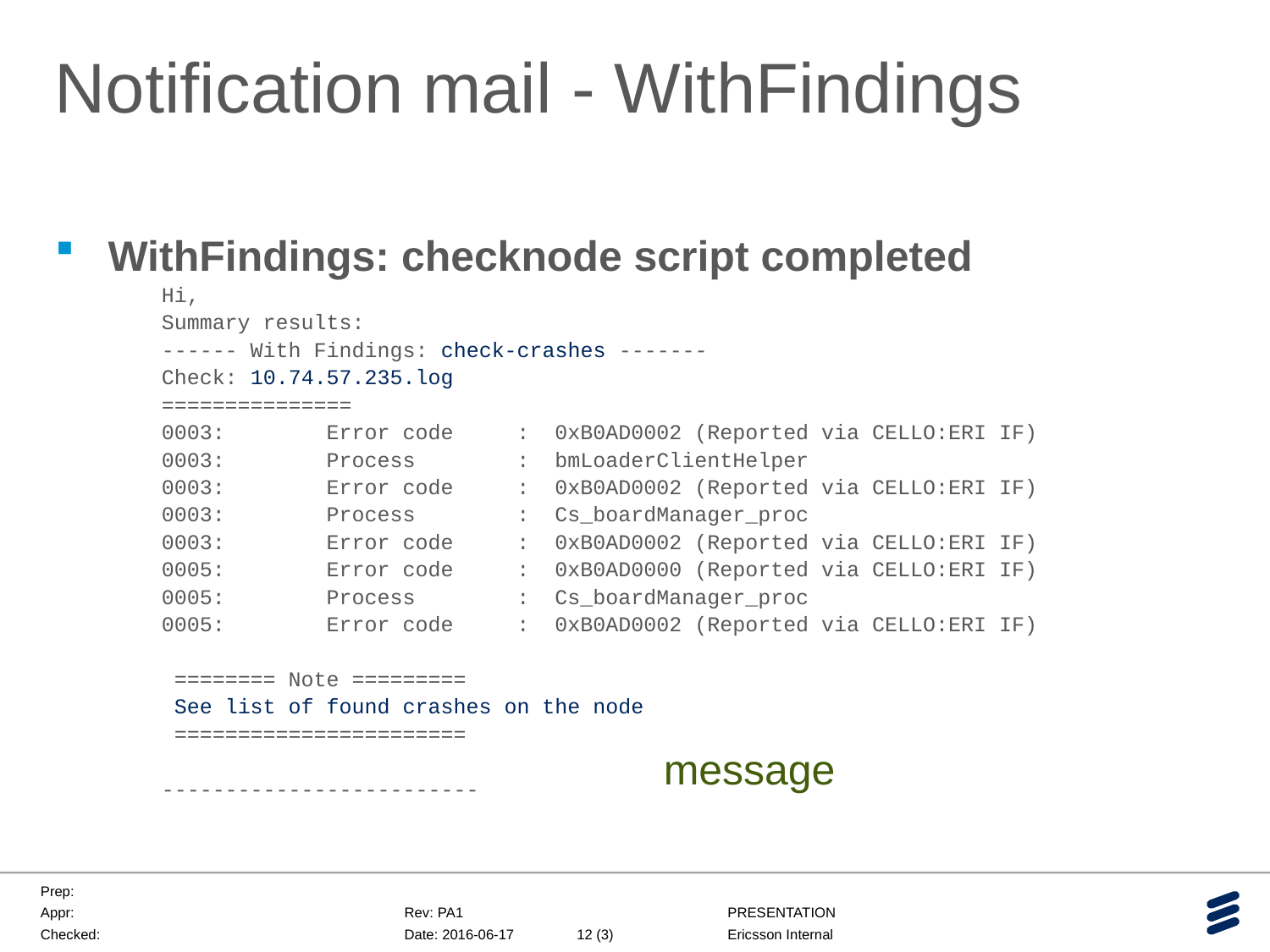

# Notification mail - WithFindings
WithFindings: checknode script completed
Hi,
Summary results:
------ With Findings: check-crashes -------
Check: 10.74.57.235.log
===============
0003:        Error code     :  0xB0AD0002 (Reported via CELLO:ERI IF)
0003:        Process        :  bmLoaderClientHelper
0003:        Error code     :  0xB0AD0002 (Reported via CELLO:ERI IF)
0003:        Process        :  Cs_boardManager_proc
0003:        Error code     :  0xB0AD0002 (Reported via CELLO:ERI IF)
0005:        Error code     :  0xB0AD0000 (Reported via CELLO:ERI IF)
0005:        Process        :  Cs_boardManager_proc
0005:        Error code     :  0xB0AD0002 (Reported via CELLO:ERI IF)

 ======== Note =========
 See list of found crashes on the node
 =======================

-------------------------

message